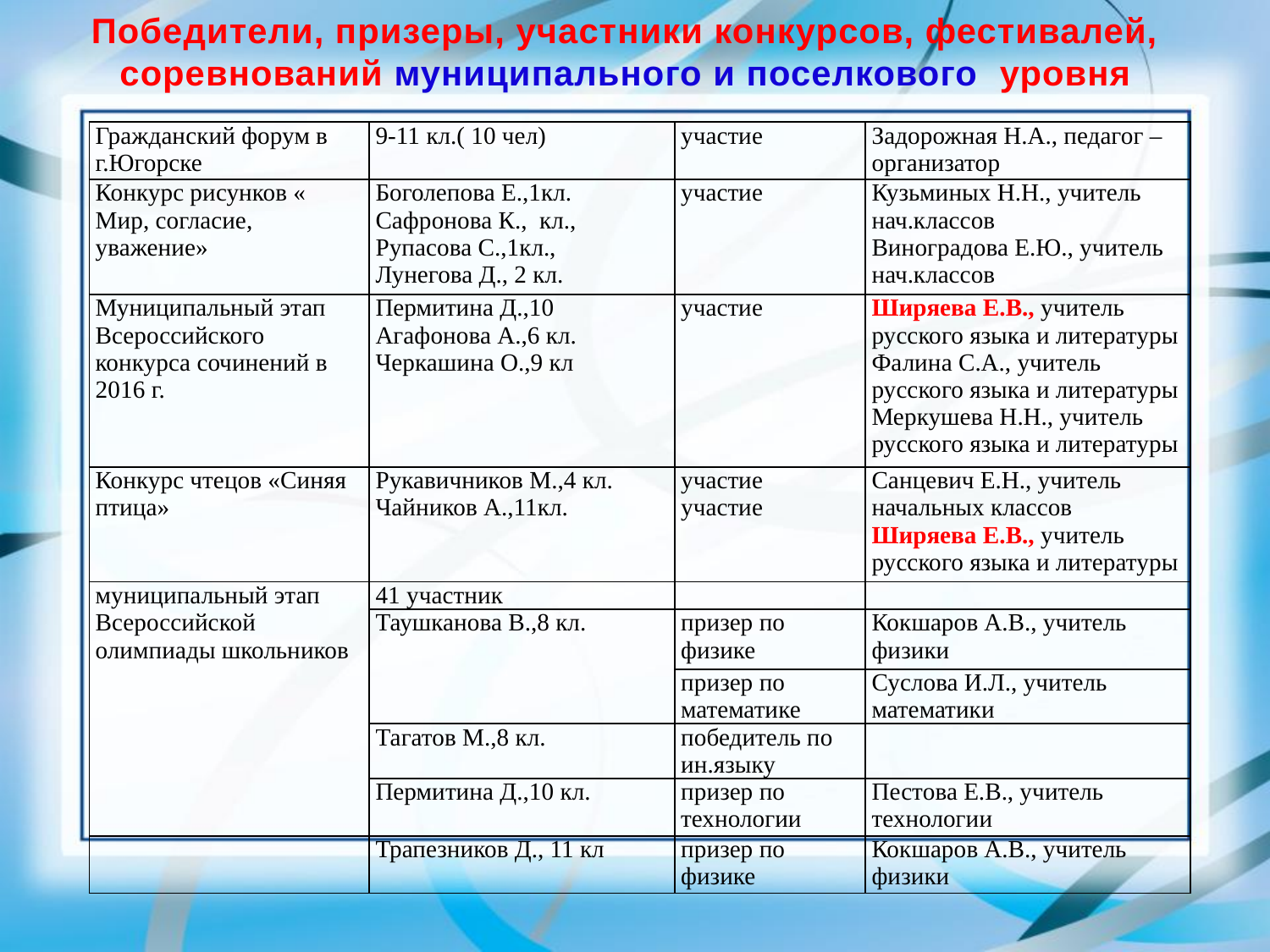

Победители, призеры, участники конкурсов, фестивалей, соревнований муниципального и поселкового  уровня
| Гражданский форум в г.Югорске | 9-11 кл.( 10 чел) | участие | Задорожная Н.А., педагог –организатор |
| --- | --- | --- | --- |
| Конкурс рисунков « Мир, согласие, уважение» | Боголепова Е.,1кл. Сафронова К., кл., Рупасова С.,1кл., Лунегова Д., 2 кл. | участие | Кузьминых Н.Н., учитель нач.классов Виноградова Е.Ю., учитель нач.классов |
| Муниципальный этап Всероссийского конкурса сочинений в 2016 г. | Пермитина Д.,10 Агафонова А.,6 кл. Черкашина О.,9 кл | участие | Ширяева Е.В., учитель русского языка и литературы Фалина С.А., учитель русского языка и литературы Меркушева Н.Н., учитель русского языка и литературы |
| Конкурс чтецов «Синяя птица» | Рукавичников М.,4 кл. Чайников А.,11кл. | участие участие | Санцевич Е.Н., учитель начальных классов Ширяева Е.В., учитель русского языка и литературы |
| муниципальный этап Всероссийской олимпиады школьников | 41 участник |  |  |
|  | Таушканова В.,8 кл. | призер по физике | Кокшаров А.В., учитель физики |
|  |  | призер по математике | Суслова И.Л., учитель математики |
|  | Тагатов М.,8 кл. | победитель по ин.языку |  |
|  | Пермитина Д.,10 кл. | призер по технологии | Пестова Е.В., учитель технологии |
|  | Трапезников Д., 11 кл | призер по физике | Кокшаров А.В., учитель физики |